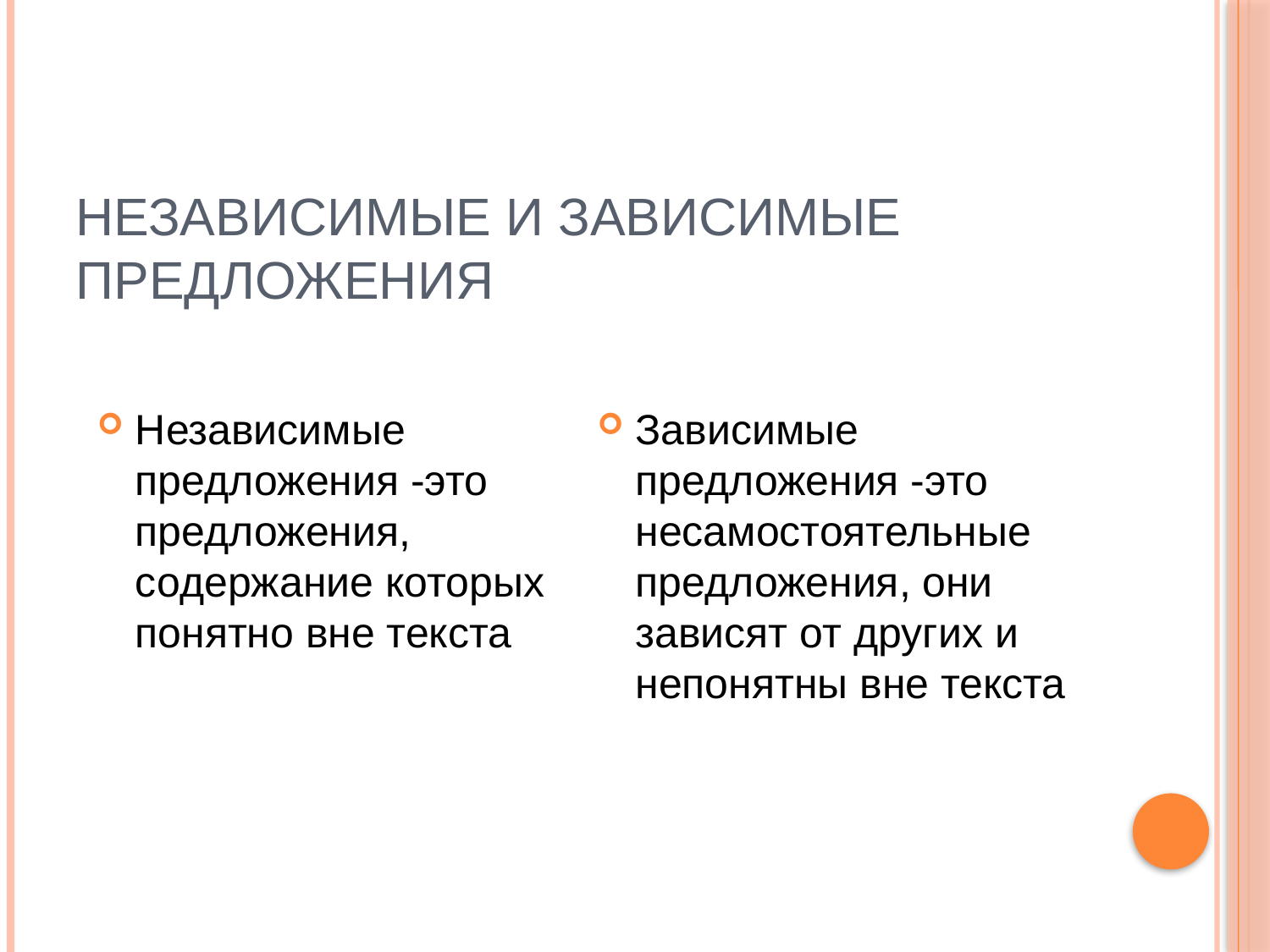

# Независимые и зависимые предложения
Независимые предложения -это предложения, содержание которых понятно вне текста
Зависимые предложения -это несамостоятельные предложения, они зависят от других и непонятны вне текста